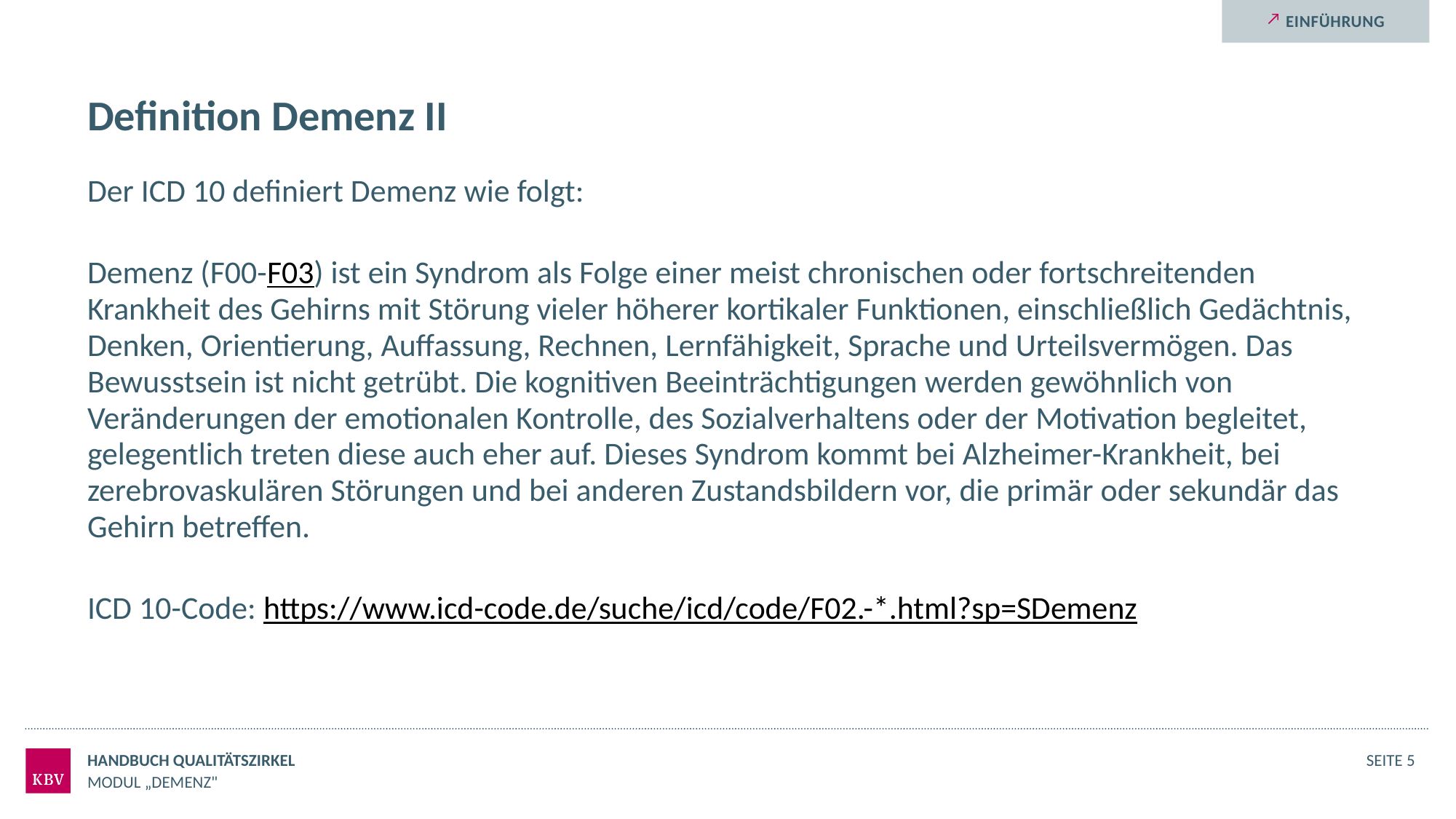

Einführung
# Definition Demenz II
Der ICD 10 definiert Demenz wie folgt:

Demenz (F00-F03) ist ein Syndrom als Folge einer meist chronischen oder fortschreitenden Krankheit des Gehirns mit Störung vieler höherer kortikaler Funktionen, einschließlich Gedächtnis, Denken, Orientierung, Auffassung, Rechnen, Lernfähigkeit, Sprache und Urteilsvermögen. Das Bewusstsein ist nicht getrübt. Die kognitiven Beeinträchtigungen werden gewöhnlich von Veränderungen der emotionalen Kontrolle, des Sozialverhaltens oder der Motivation begleitet, gelegentlich treten diese auch eher auf. Dieses Syndrom kommt bei Alzheimer-Krankheit, bei zerebrovaskulären Störungen und bei anderen Zustandsbildern vor, die primär oder sekundär das Gehirn betreffen.

ICD 10-Code: https://www.icd-code.de/suche/icd/code/F02.-*.html?sp=SDemenz

Handbuch Qualitätszirkel
Seite 5
Modul „Demenz"